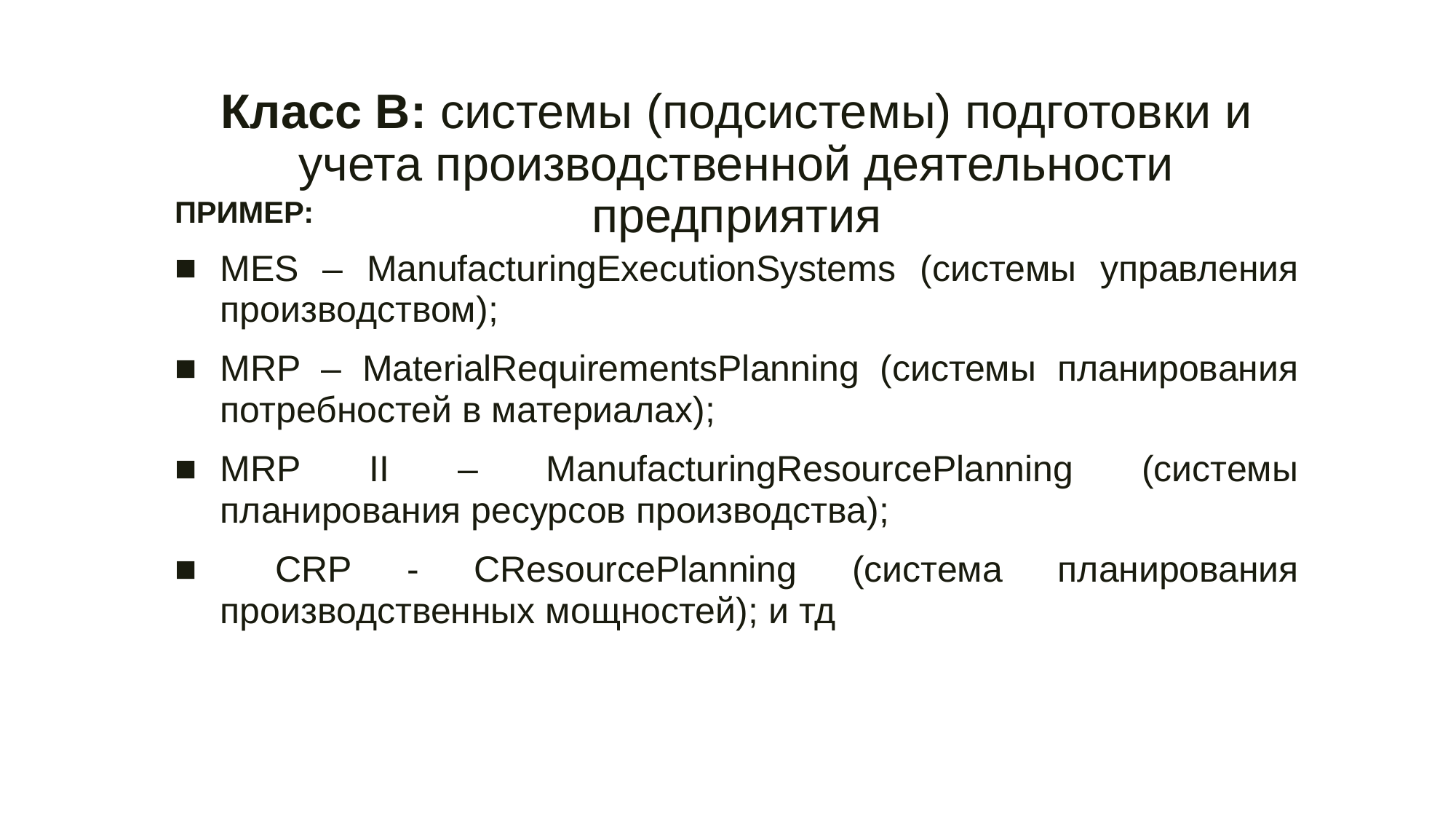

# Класс B: системы (подсистемы) подготовки и учета производственной деятельности предприятия
ПРИМЕР:
MES – ManufacturingExecutionSystems (системы управления производством);
MRP – MaterialRequirementsPlanning (системы планирования потребностей в материалах);
MRP II – ManufacturingResourcePlanning (системы планирования ресурсов производства);
 CRP - CResourcePlanning (система планирования производственных мощностей); и тд